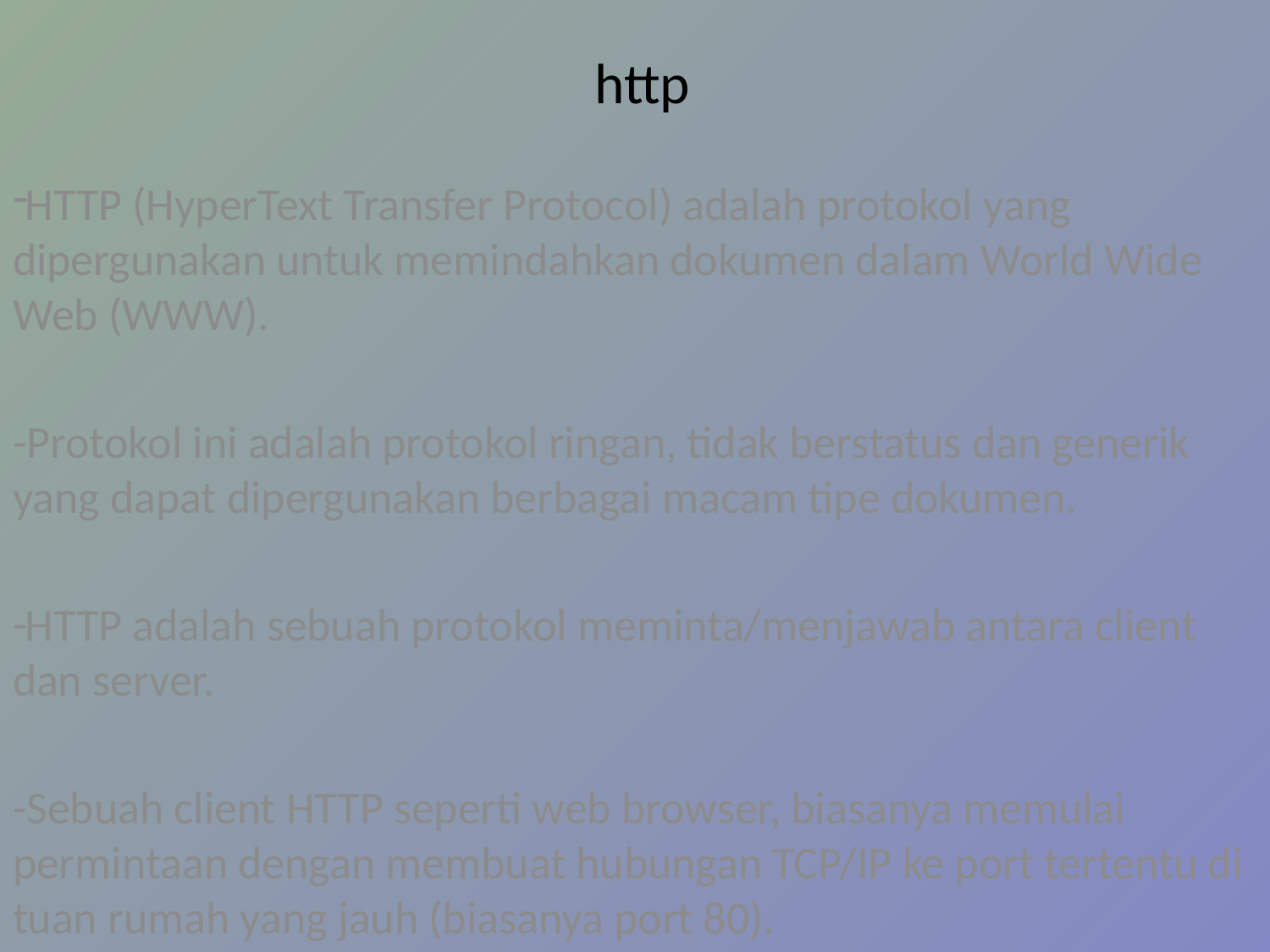

# http
HTTP (HyperText Transfer Protocol) adalah protokol yang dipergunakan untuk memindahkan dokumen dalam World Wide Web (WWW).

-Protokol ini adalah protokol ringan, tidak berstatus dan generik yang dapat dipergunakan berbagai macam tipe dokumen.

HTTP adalah sebuah protokol meminta/menjawab antara client dan server.

-Sebuah client HTTP seperti web browser, biasanya memulai permintaan dengan membuat hubungan TCP/IP ke port tertentu di tuan rumah yang jauh (biasanya port 80).